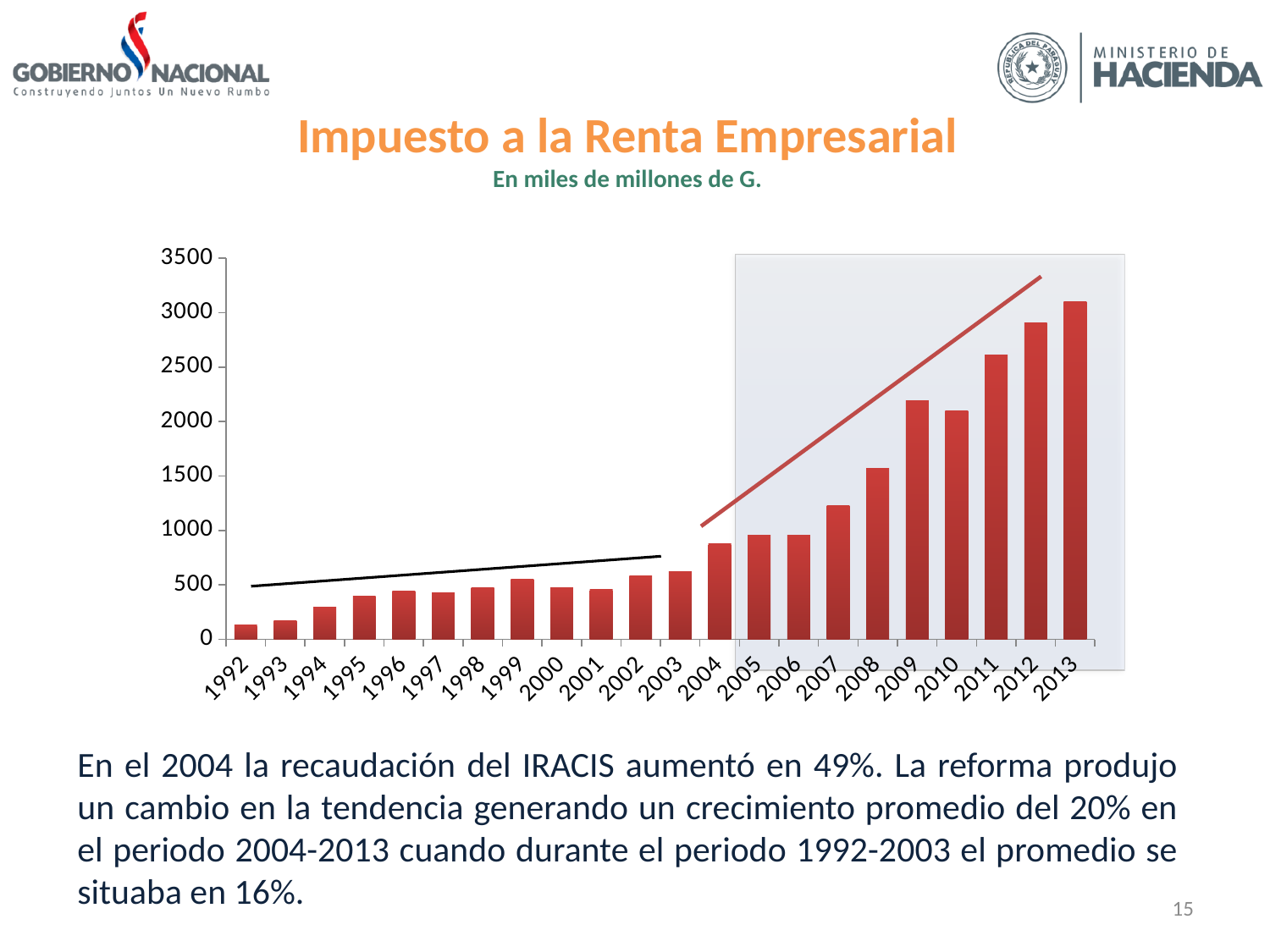

Impuesto a la Renta Empresarial
En miles de millones de G.

### Chart

| Category | Impuesto a la Renta Empresas |
|---|---|
| 1992 | 132.2643 |
| 1993 | 174.4953 |
| 1994 | 298.5373 |
| 1995 | 399.48240000000004 |
| 1996 | 440.910877 |
| 1997 | 428.73130772 |
| 1998 | 473.094949689 |
| 1999 | 551.257767 |
| 2000 | 478.4631110000001 |
| 2001 | 458.76033 |
| 2002 | 584.6989852999999 |
| 2003 | 623.865225164 |
| 2004 | 880.1572957999994 |
| 2005 | 952.8297295729999 |
| 2006 | 959.7 |
| 2007 | 1228.524663173004 |
| 2008 | 1573.1824131980002 |
| 2009 | 2192.9469571590002 |
| 2010 | 2095.599821827 |
| 2011 | 2610.6091114270002 |
| 2012 | 2903.2390727750003 |
| 2013 | 3097.5763318499994 |
En el 2004 la recaudación del IRACIS aumentó en 49%. La reforma produjo un cambio en la tendencia generando un crecimiento promedio del 20% en el periodo 2004-2013 cuando durante el periodo 1992-2003 el promedio se situaba en 16%.
15